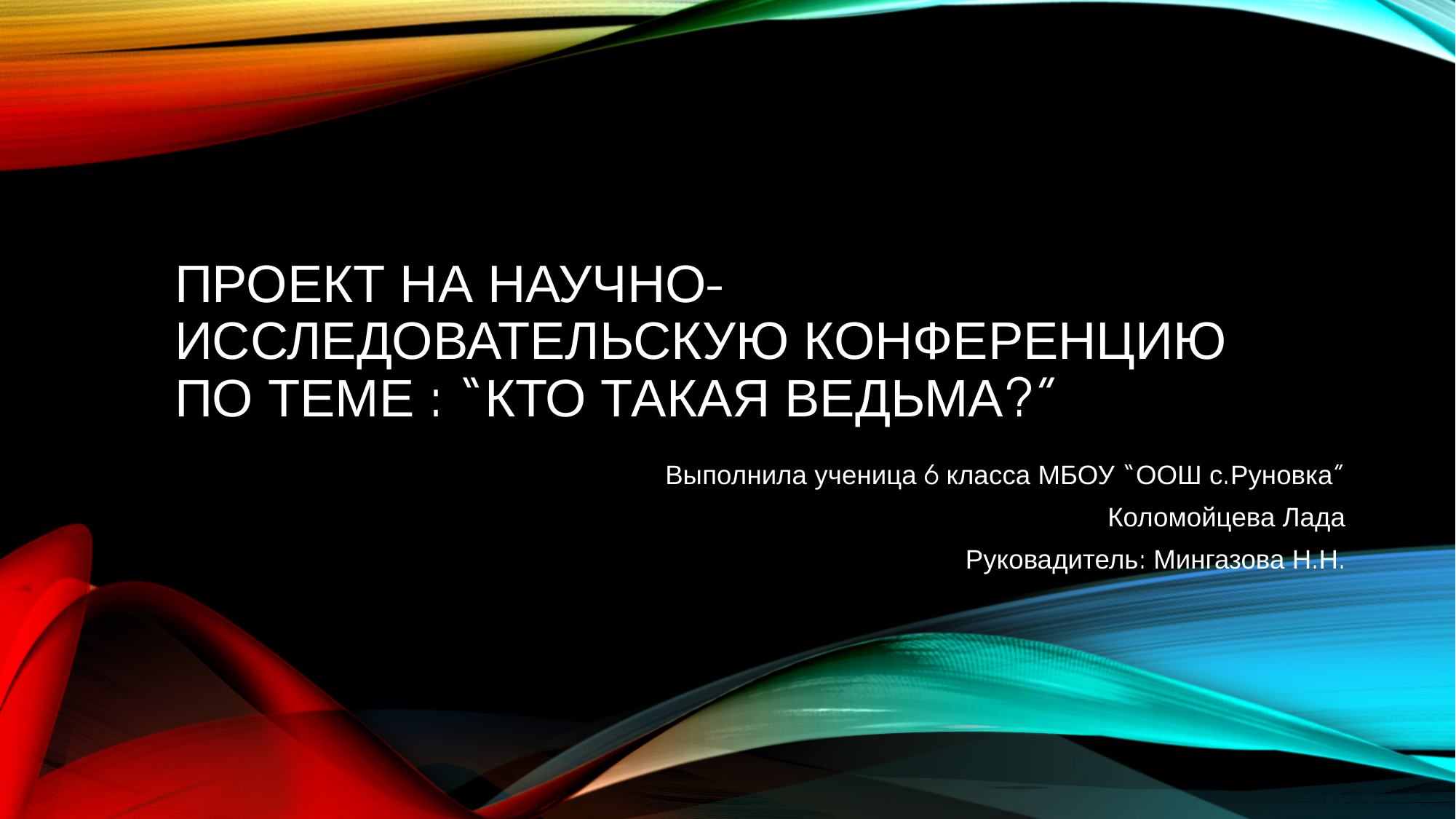

# Проект на научно-исследовательскую конференцию по теме : “кто такая ведьма?”
Выполнила ученица 6 класса МБОУ “ООШ с.Руновка”
 Коломойцева Лада
Руковадитель: Мингазова Н.Н.